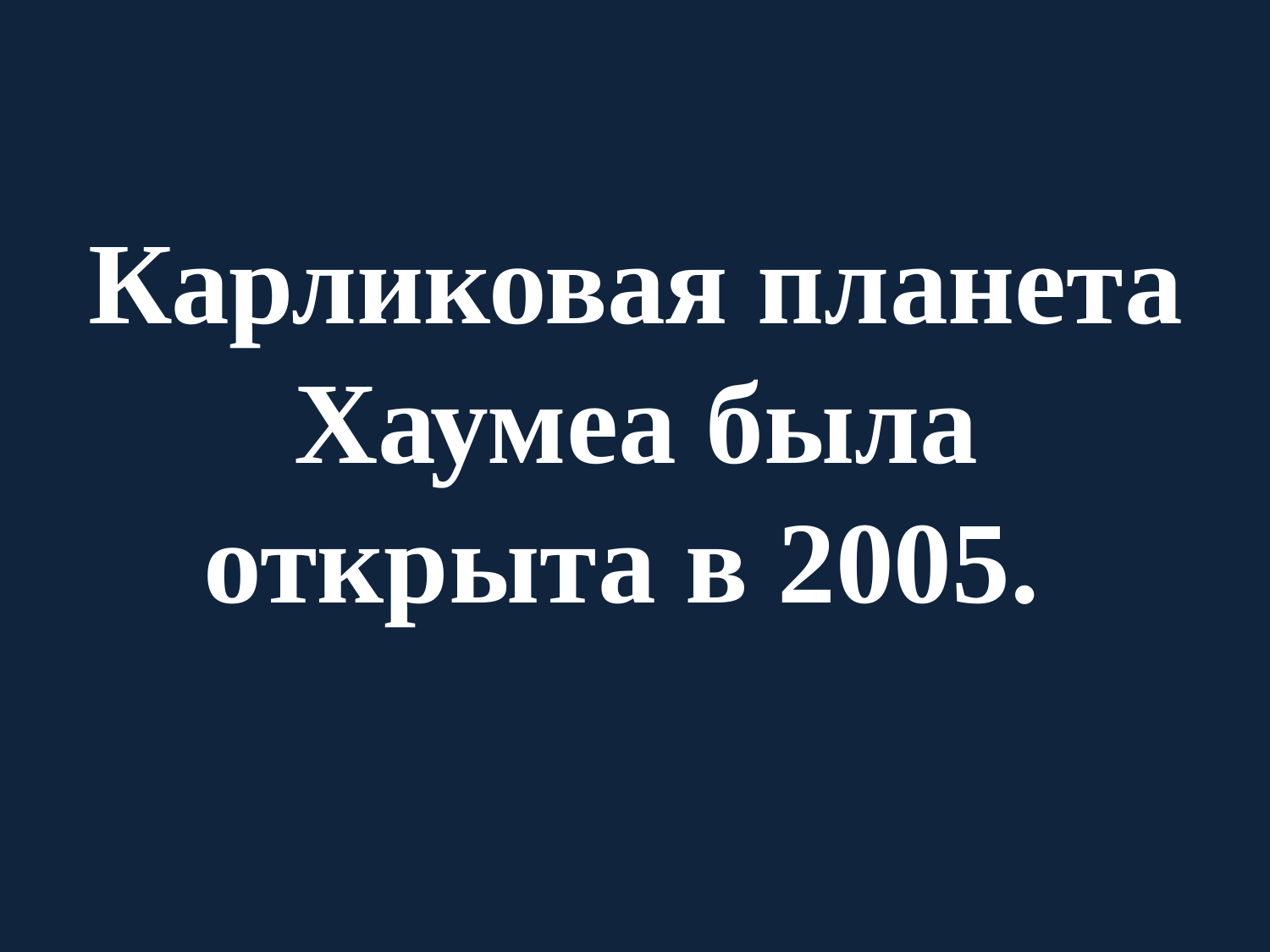

# Карликовая планета Хаумеа была открыта в 2005.